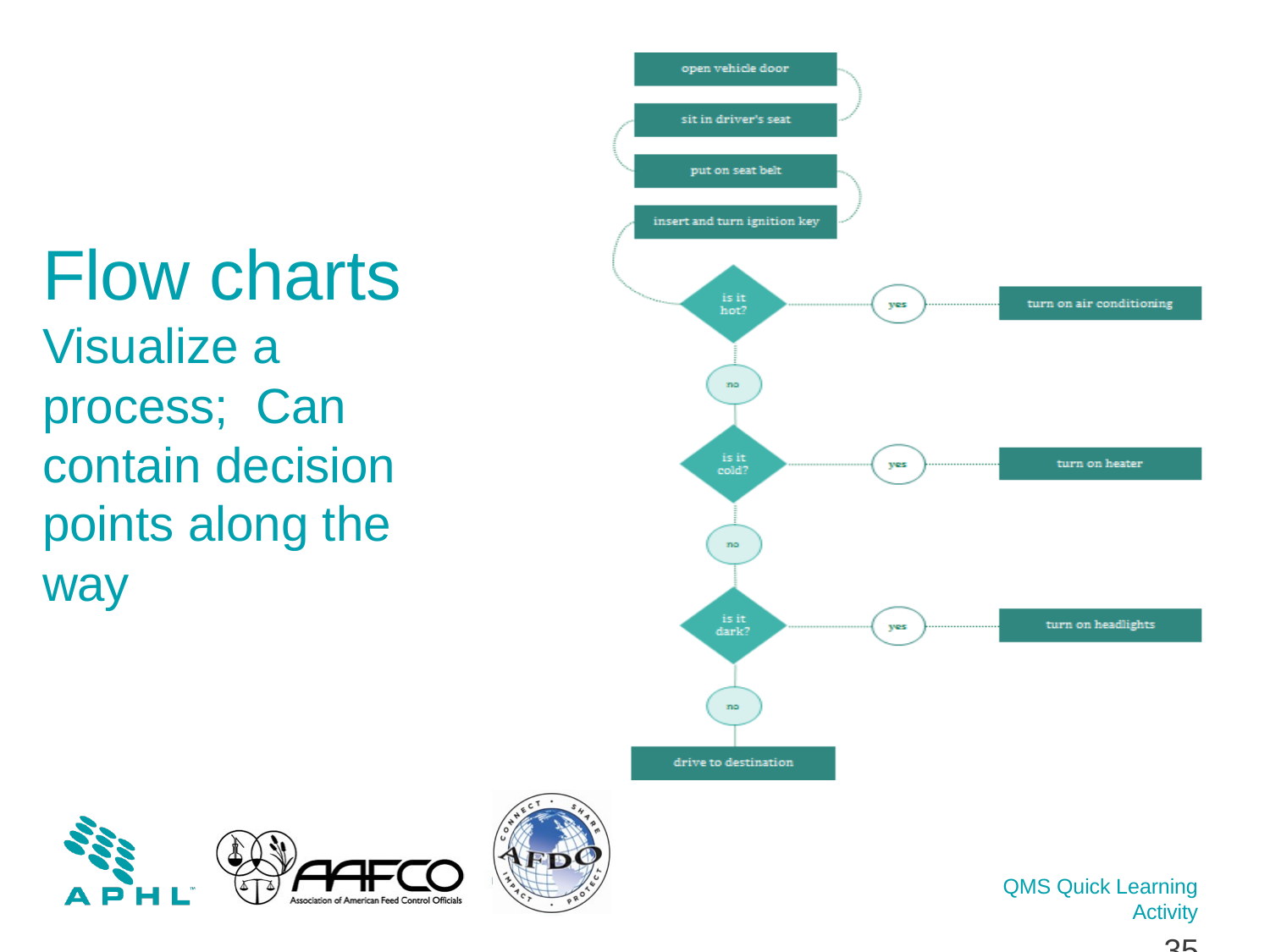

# Flow charts
Visualize a process;  Can contain decision  points along the way

QMS Quick Learning Activity
35